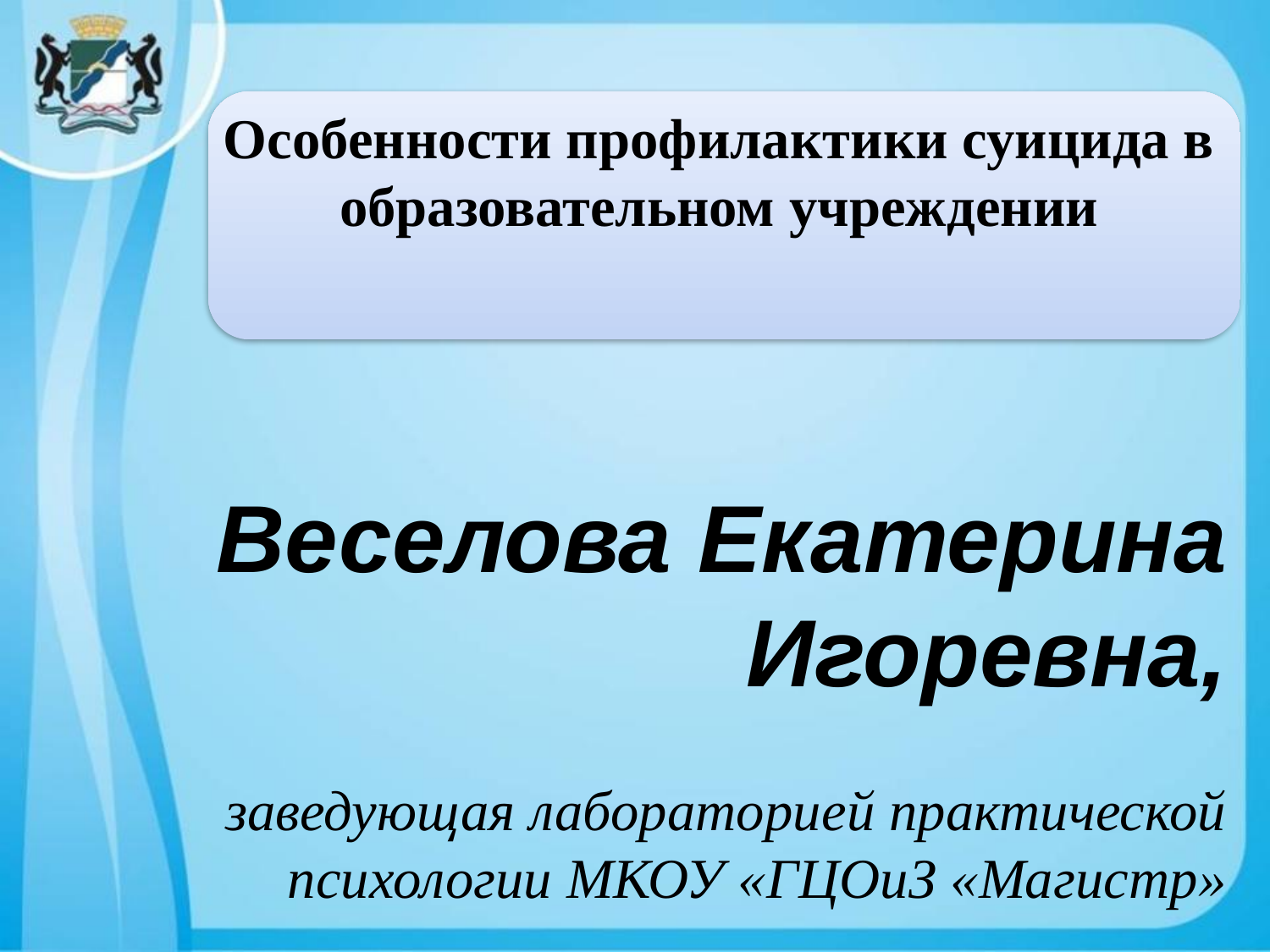

# Нормативно-правовая база

Особенности профилактики суицида в образовательном учреждении

Веселова Екатерина Игоревна,

заведующая лабораторией практической психологии МКОУ «ГЦОиЗ «Магистр»